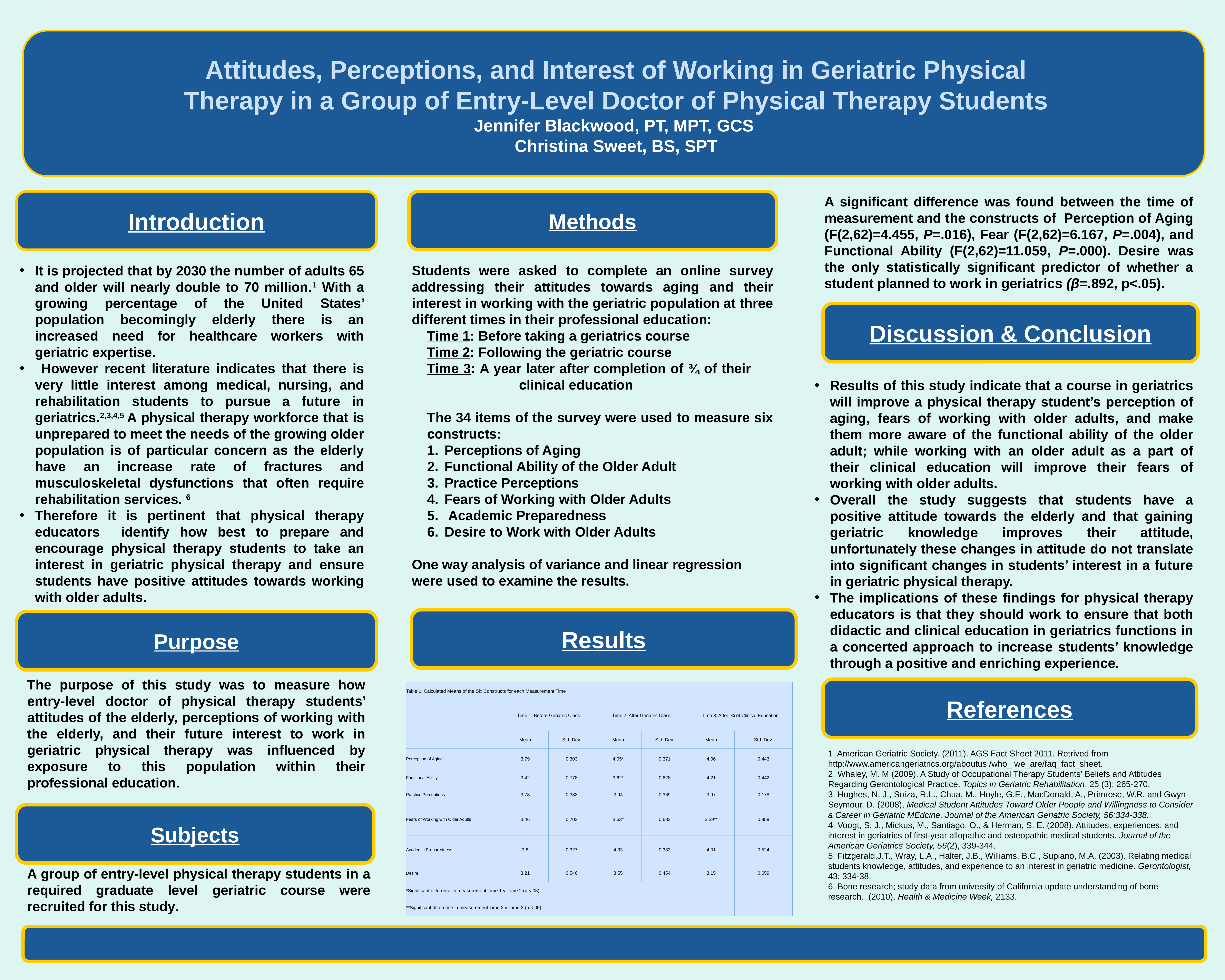

Attitudes, Perceptions, and Interest of Working in Geriatric Physical Therapy in a Group of Entry-Level Doctor of Physical Therapy Students
Jennifer Blackwood, PT, MPT, GCS
Christina Sweet, BS, SPT
Introduction
Methods
A significant difference was found between the time of measurement and the constructs of  Perception of Aging (F(2,62)=4.455, P=.016), Fear (F(2,62)=6.167, P=.004), and Functional Ability (F(2,62)=11.059, P=.000). Desire was the only statistically significant predictor of whether a student planned to work in geriatrics (β=.892, p<.05).
It is projected that by 2030 the number of adults 65 and older will nearly double to 70 million.1 With a growing percentage of the United States’ population becomingly elderly there is an increased need for healthcare workers with geriatric expertise.
 However recent literature indicates that there is very little interest among medical, nursing, and rehabilitation students to pursue a future in geriatrics.2,3,4,5 A physical therapy workforce that is unprepared to meet the needs of the growing older population is of particular concern as the elderly have an increase rate of fractures and musculoskeletal dysfunctions that often require rehabilitation services. 6
Therefore it is pertinent that physical therapy educators  identify how best to prepare and encourage physical therapy students to take an interest in geriatric physical therapy and ensure students have positive attitudes towards working with older adults.

Students were asked to complete an online survey addressing their attitudes towards aging and their interest in working with the geriatric population at three different times in their professional education:
Time 1: Before taking a geriatrics course
Time 2: Following the geriatric course
Time 3: A year later after completion of ¾ of their 				clinical education

The 34 items of the survey were used to measure six constructs:
Perceptions of Aging
Functional Ability of the Older Adult
Practice Perceptions
Fears of Working with Older Adults
 Academic Preparedness
Desire to Work with Older Adults

One way analysis of variance and linear regression were used to examine the results.

Discussion & Conclusion
Results of this study indicate that a course in geriatrics will improve a physical therapy student’s perception of aging, fears of working with older adults, and make them more aware of the functional ability of the older adult; while working with an older adult as a part of their clinical education will improve their fears of working with older adults.
Overall the study suggests that students have a positive attitude towards the elderly and that gaining geriatric knowledge improves their attitude, unfortunately these changes in attitude do not translate into significant changes in students’ interest in a future in geriatric physical therapy.
The implications of these findings for physical therapy educators is that they should work to ensure that both didactic and clinical education in geriatrics functions in a concerted approach to increase students’ knowledge through a positive and enriching experience.
Results
Purpose
The purpose of this study was to measure how entry-level doctor of physical therapy students’ attitudes of the elderly, perceptions of working with the elderly, and their future interest to work in geriatric physical therapy was influenced by exposure to this population within their professional education.
References
| Table 1: Calculated Means of the Six Constructs for each Measurement Time |  |  |  |  |  |  |
| --- | --- | --- | --- | --- | --- | --- |
|  | Time 1: Before Geriatric Class |  | Time 2: After Geriatric Class |  | Time 3: After ¾ of Clinical Education |  |
|  | Mean | Std. Dev. | Mean | Std. Dev. | Mean | Std. Dev. |
| Perception of Aging | 3.79 | 0.303 | 4.05\* | 0.371 | 4.06 | 0.443 |
| Functional Ability | 3.42 | 0.778 | 3.62\* | 0.628 | 4.21 | 0.442 |
| Practice Perceptions | 3.78 | 0.388 | 3.94 | 0.369 | 3.97 | 0.178 |
| Fears of Working with Older Adults | 3.46 | 0.703 | 3.63\* | 0.683 | 3.59\*\* | 0.859 |
| Academic Preparedness | 3.8 | 0.327 | 4.33 | 0.383 | 4.01 | 0.524 |
| Desire | 3.21 | 0.546 | 3.55 | 0.454 | 3.15 | 0.659 |
| \*Significant difference in measurement Time 1 v. Time 2 (p <.05) |  |  |  |  |  |  |
| \*\*Significant difference in measurement Time 2 v. Time 3 (p <.05) |  |  |  |  |  |  |

1. American Geriatric Society. (2011). AGS Fact Sheet 2011. Retrived from http://www.americangeriatrics.org/aboutus /who_ we_are/faq_fact_sheet.
2. Whaley, M. M (2009). A Study of Occupational Therapy Students’ Beliefs and Attitudes Regarding Gerontological Practice. Topics in Geriatric Rehabilitation, 25 (3): 265-270.
3. Hughes, N. J., Soiza, R.L., Chua, M., Hoyle, G.E., MacDonald, A., Primrose, W.R. and Gwyn Seymour, D. (2008), Medical Student Attitudes Toward Older People and Willingness to Consider a Career in Geriatric MEdcine. Journal of the American Geriatric Society, 56:334-338.
4. Voogt, S. J., Mickus, M., Santiago, O., & Herman, S. E. (2008). Attitudes, experiences, and interest in geriatrics of first-year allopathic and osteopathic medical students. Journal of the American Geriatrics Society, 56(2), 339-344.
5. Fitzgerald,J.T., Wray, L.A., Halter, J.B., Williams, B.C., Supiano, M.A. (2003). Relating medical students knowledge, attitudes, and experience to an interest in geriatric medicine. Gerontologist, 43: 334-38.
6. Bone research; study data from university of California update understanding of bone research.  (2010). Health & Medicine Week, 2133.

Subjects
A group of entry-level physical therapy students in a required graduate level geriatric course were recruited for this study.